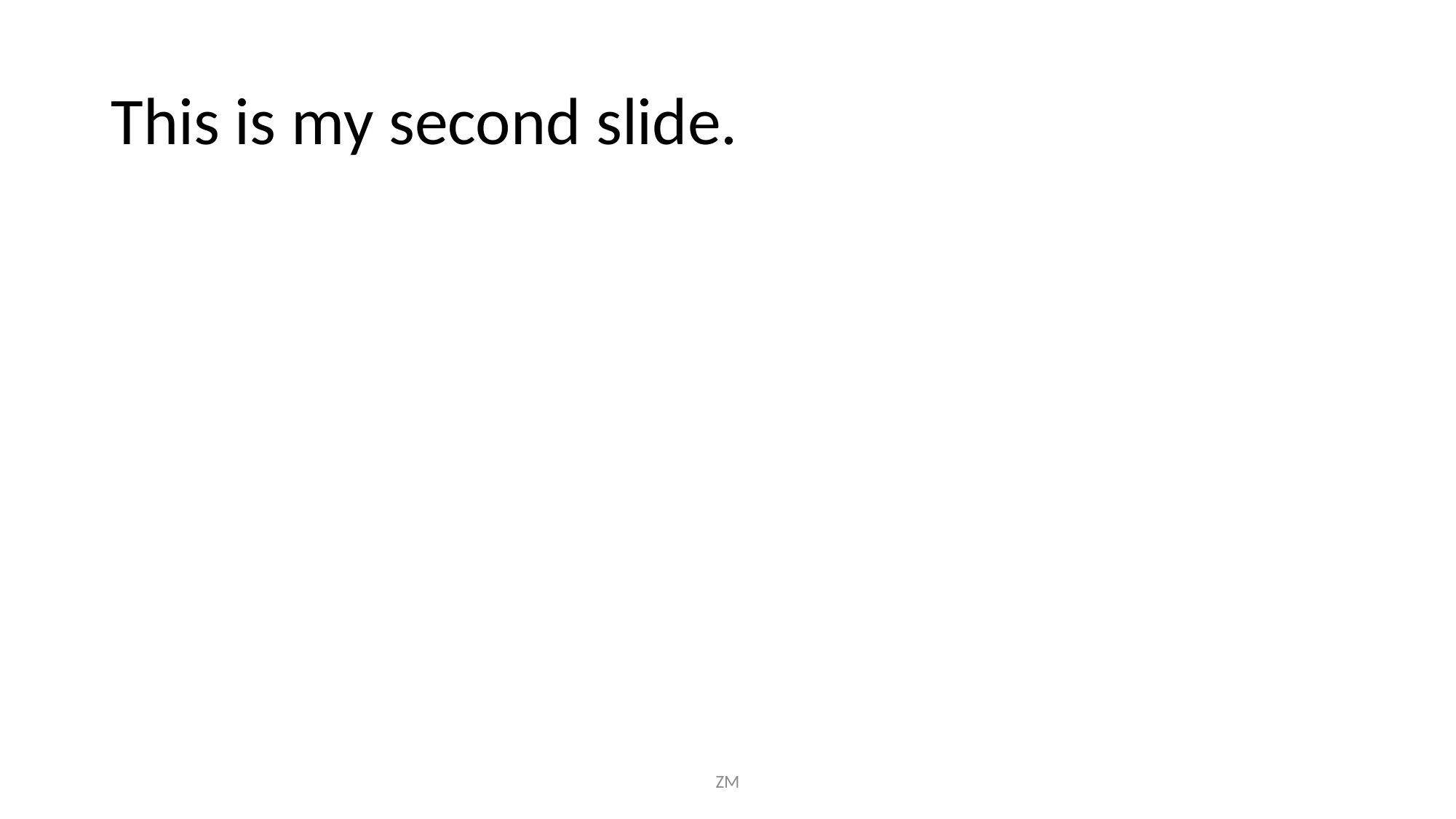

# This is my second slide.

ZM